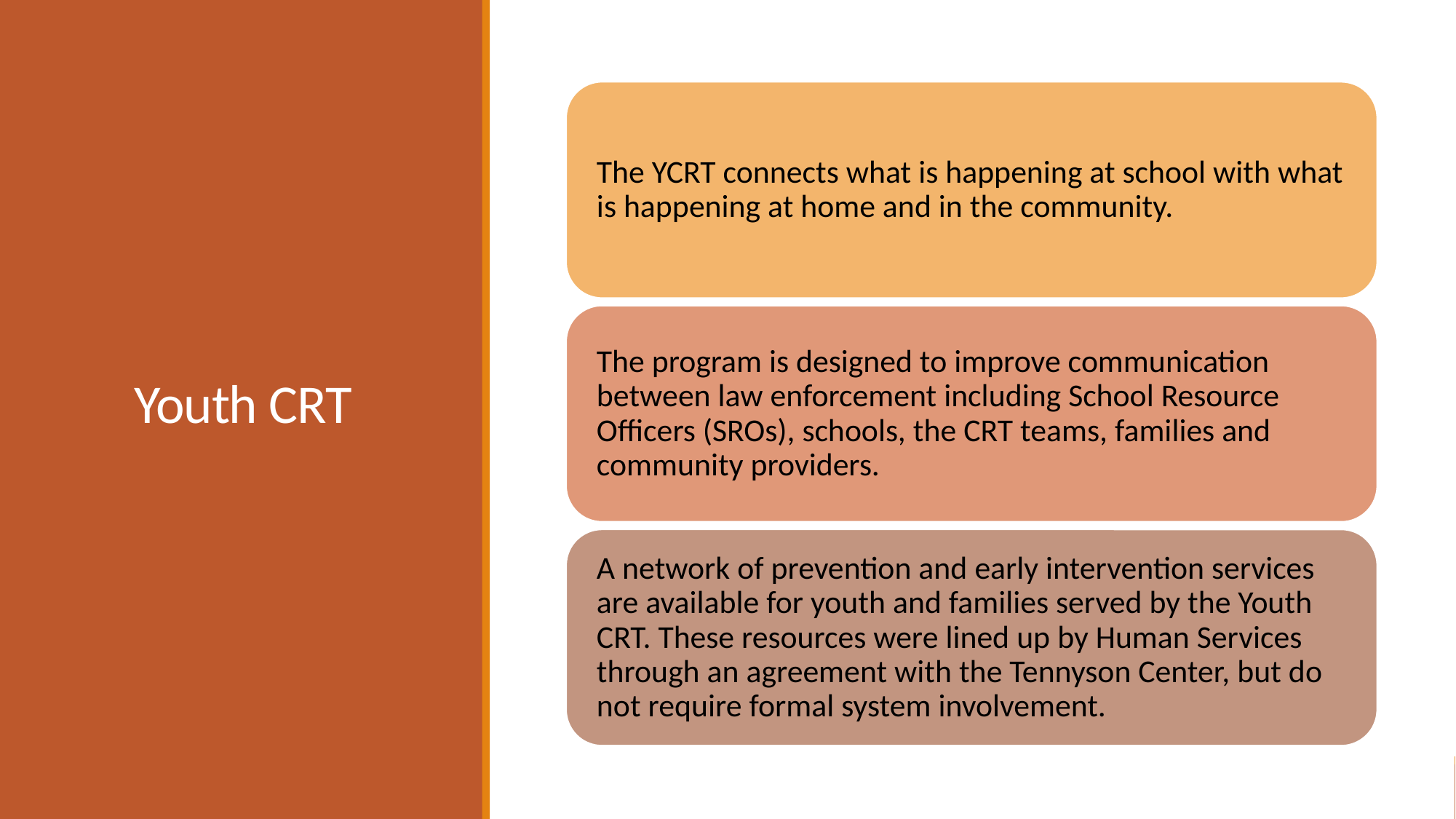

# Youth CRT
The YCRT connects what is happening at school with what is happening at home and in the community.
The program is designed to improve communication between law enforcement including School Resource Officers (SROs), schools, the CRT teams, families and community providers.
A network of prevention and early intervention services are available for youth and families served by the Youth CRT. These resources were lined up by Human Services through an agreement with the Tennyson Center, but do not require formal system involvement.